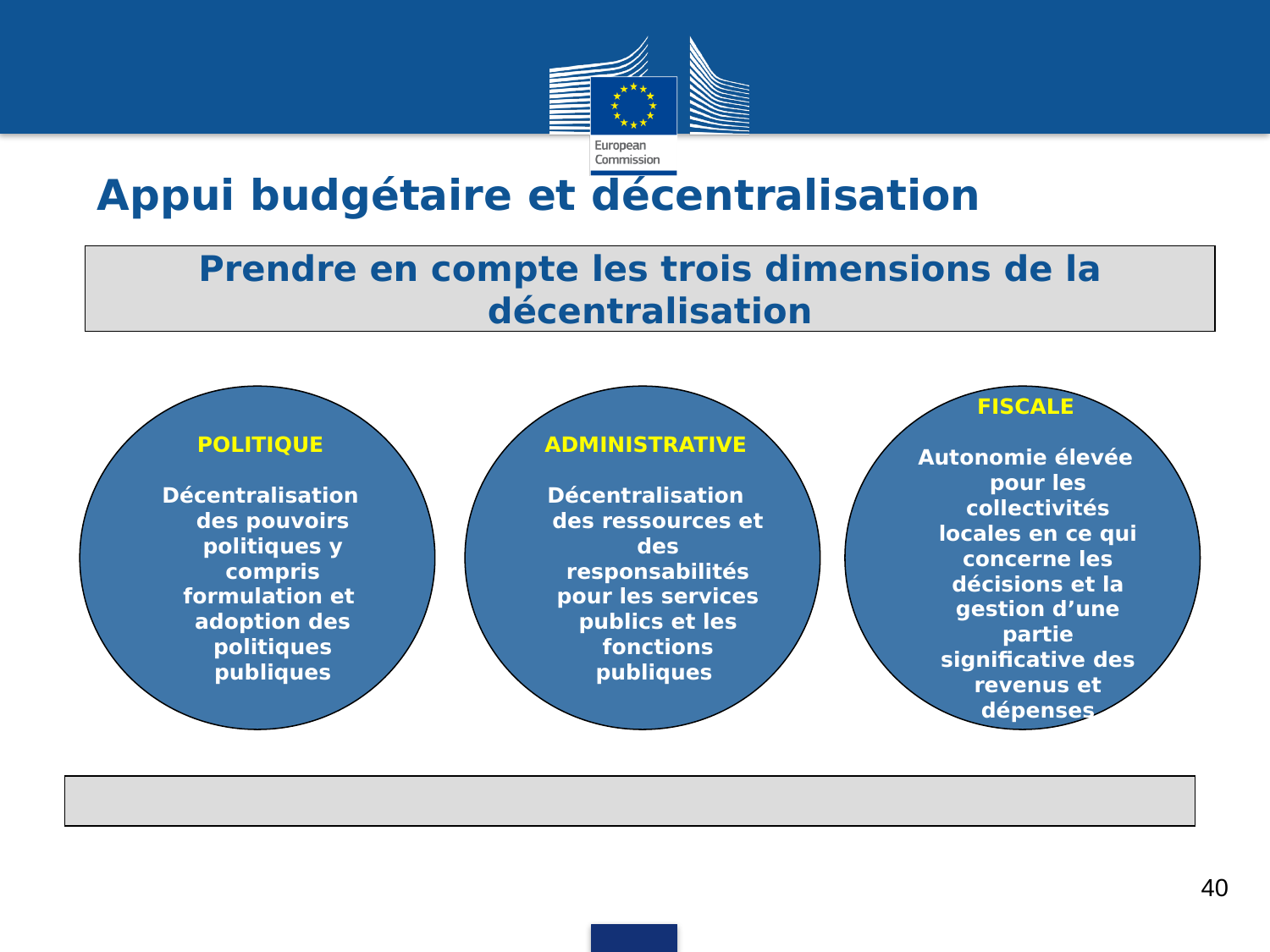

Running Head 12-Point Plain, Title Case
# Appui budgétaire et décentralisation
Prendre en compte les trois dimensions de la décentralisation
POLITIQUE

Décentralisation des pouvoirs politiques y compris formulation et  adoption des politiques publiques
ADMINISTRATIVE

Décentralisation des ressources et des responsabilités pour les services publics et les fonctions publiques
FISCALE

Autonomie élevée pour les collectivités locales en ce qui concerne les décisions et la gestion d’une partie significative des revenus et dépenses

40